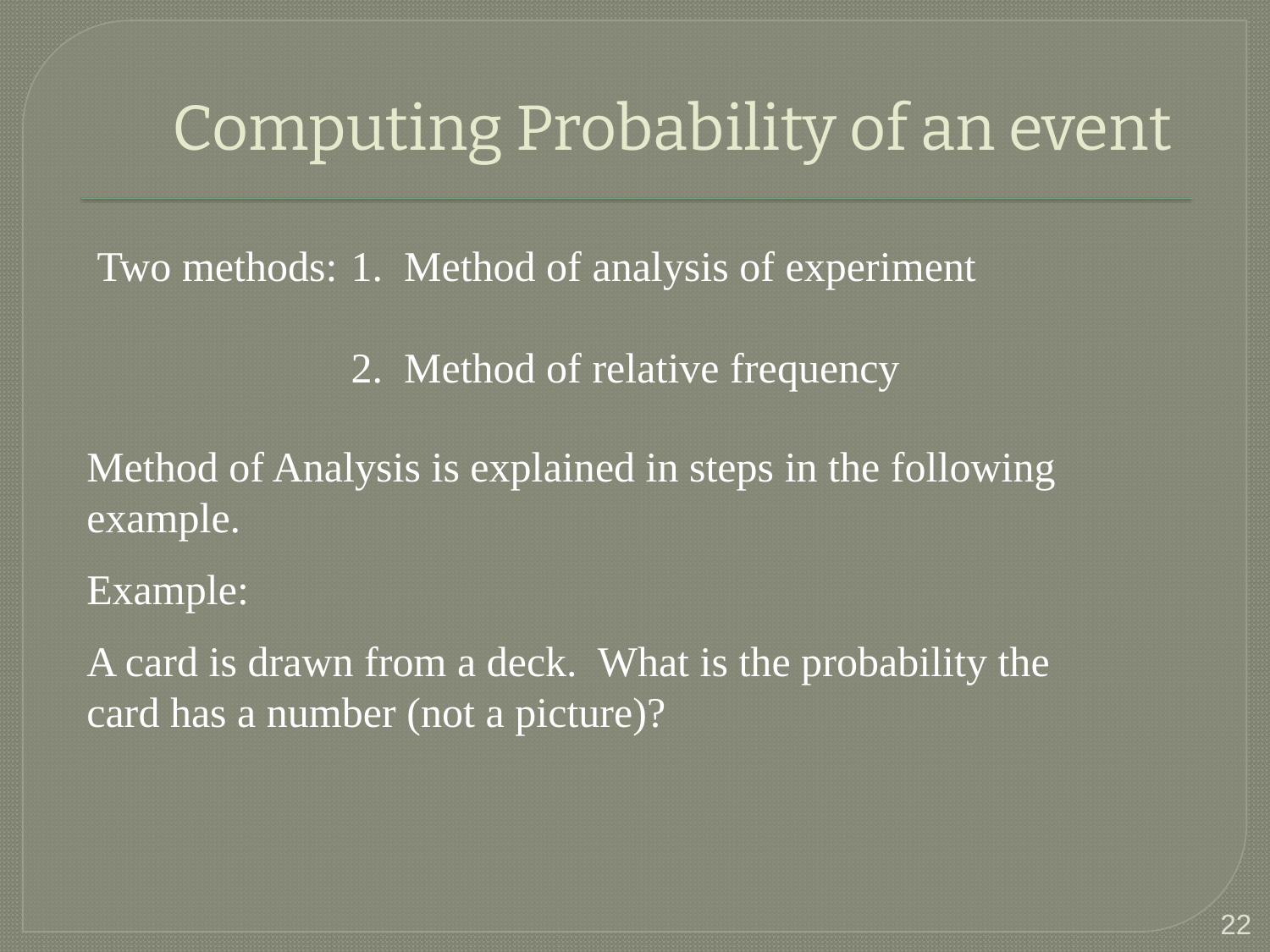

# Computing Probability of an event
Two methods: 	1.  Method of analysis of experiment

		2.  Method of relative frequency
Method of Analysis is explained in steps in the following example.
Example:
A card is drawn from a deck.  What is the probability the card has a number (not a picture)?

22